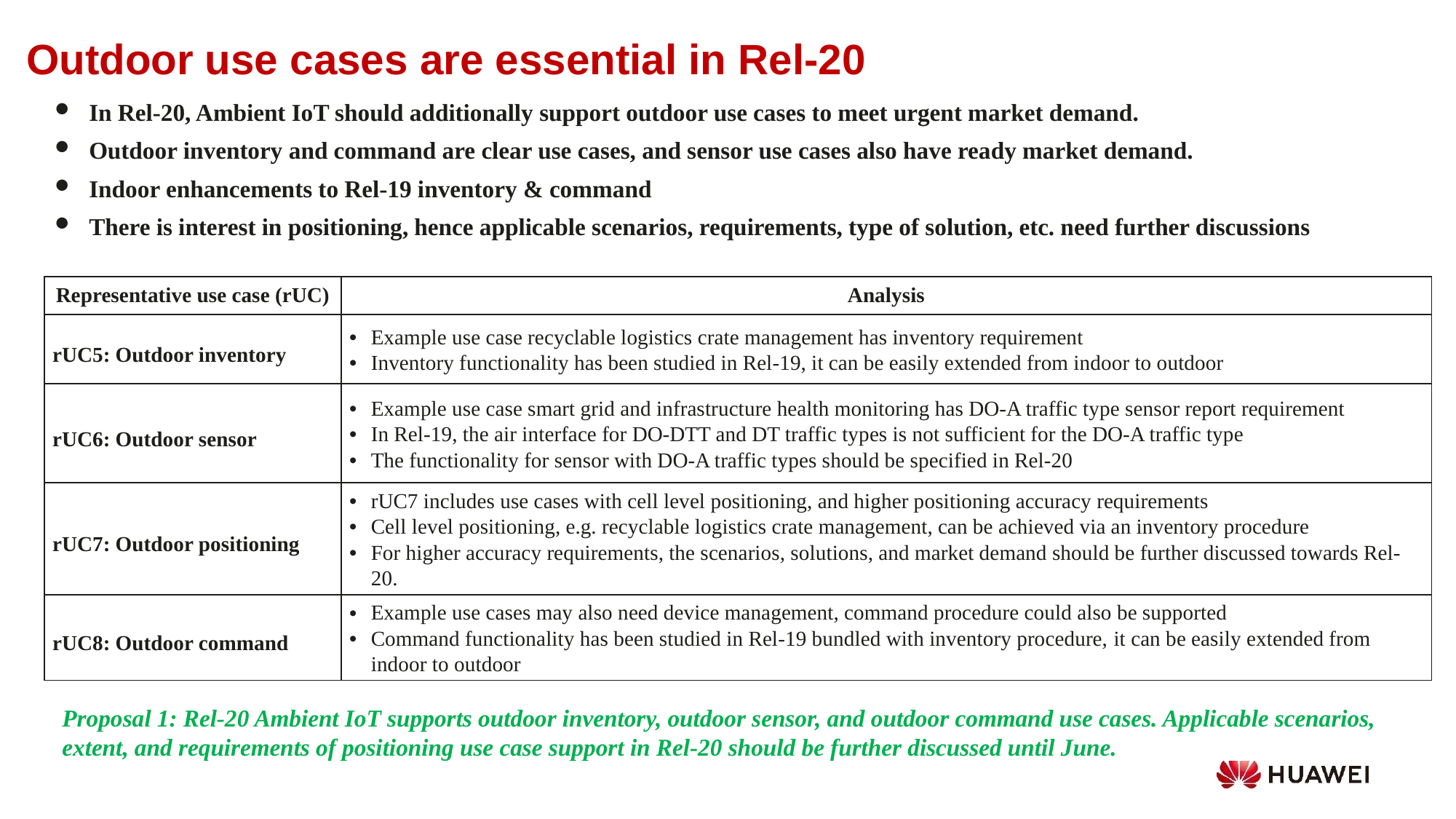

Outdoor use cases are essential in Rel-20
In Rel-20, Ambient IoT should additionally support outdoor use cases to meet urgent market demand.
Outdoor inventory and command are clear use cases, and sensor use cases also have ready market demand.
Indoor enhancements to Rel-19 inventory & command
There is interest in positioning, hence applicable scenarios, requirements, type of solution, etc. need further discussions
| Representative use case (rUC) | Analysis |
| --- | --- |
| rUC5: Outdoor inventory | Example use case recyclable logistics crate management has inventory requirement Inventory functionality has been studied in Rel-19, it can be easily extended from indoor to outdoor |
| rUC6: Outdoor sensor | Example use case smart grid and infrastructure health monitoring has DO-A traffic type sensor report requirement In Rel-19, the air interface for DO-DTT and DT traffic types is not sufficient for the DO-A traffic type The functionality for sensor with DO-A traffic types should be specified in Rel-20 |
| rUC7: Outdoor positioning | rUC7 includes use cases with cell level positioning, and higher positioning accuracy requirements Cell level positioning, e.g. recyclable logistics crate management, can be achieved via an inventory procedure For higher accuracy requirements, the scenarios, solutions, and market demand should be further discussed towards Rel-20. |
| rUC8: Outdoor command | Example use cases may also need device management, command procedure could also be supported Command functionality has been studied in Rel-19 bundled with inventory procedure, it can be easily extended from indoor to outdoor |
Proposal 1: Rel-20 Ambient IoT supports outdoor inventory, outdoor sensor, and outdoor command use cases. Applicable scenarios, extent, and requirements of positioning use case support in Rel-20 should be further discussed until June.